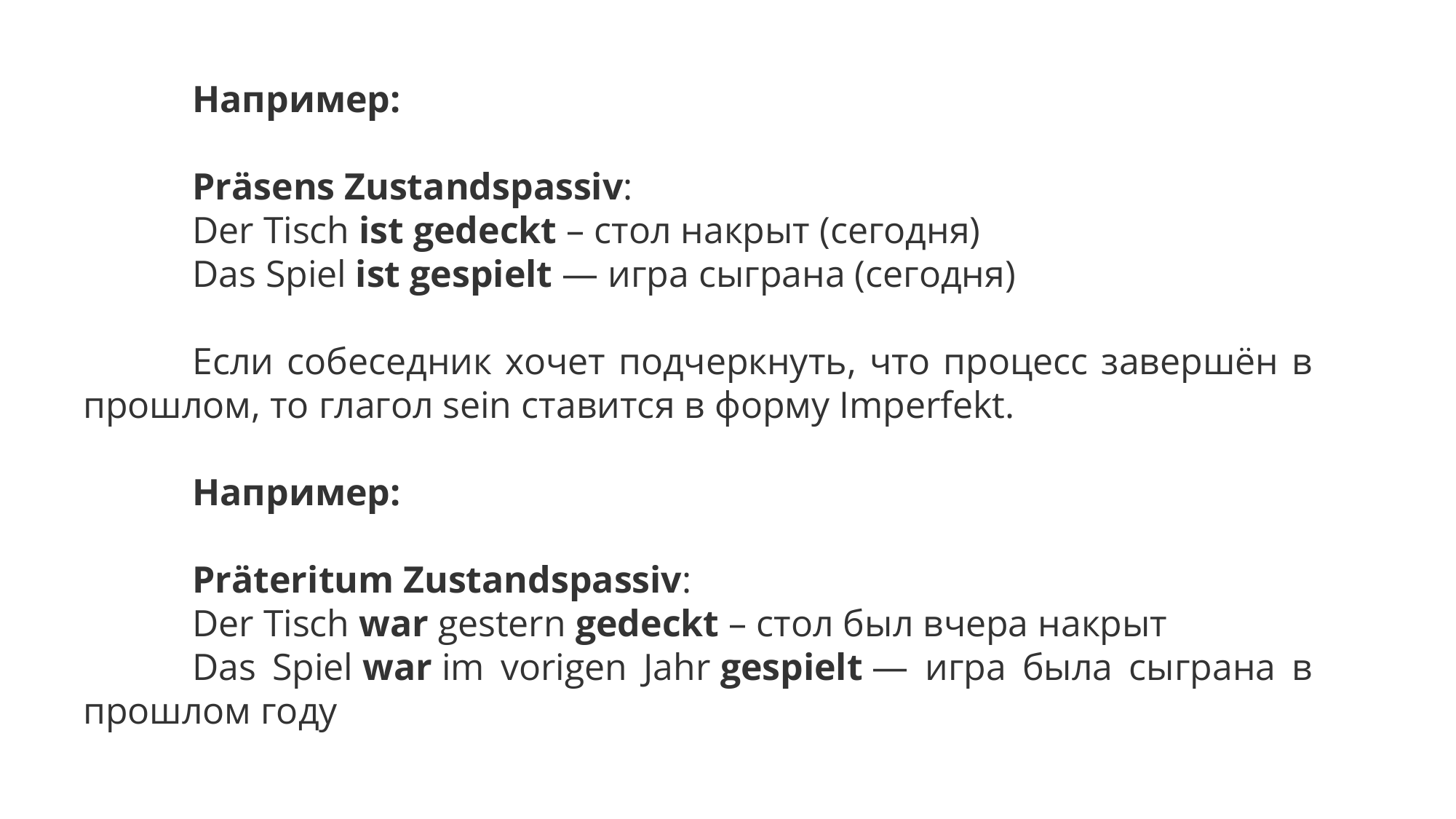

Например:

	Präsens Zustandspassiv:
	Der Tisch ist gedeckt – стол накрыт (сегодня)
	Das Spiel ist gespielt — игра сыграна (сегодня)

	Если собеседник хочет подчеркнуть, что процесс завершён в прошлом, то глагол sein ставится в форму Imperfekt.

	Например:

	Präteritum Zustandspassiv:
	Der Tisch war gestern gedeckt – стол был вчера накрыт
	Das Spiel war im vorigen Jahr gespielt — игра была сыграна в прошлом году